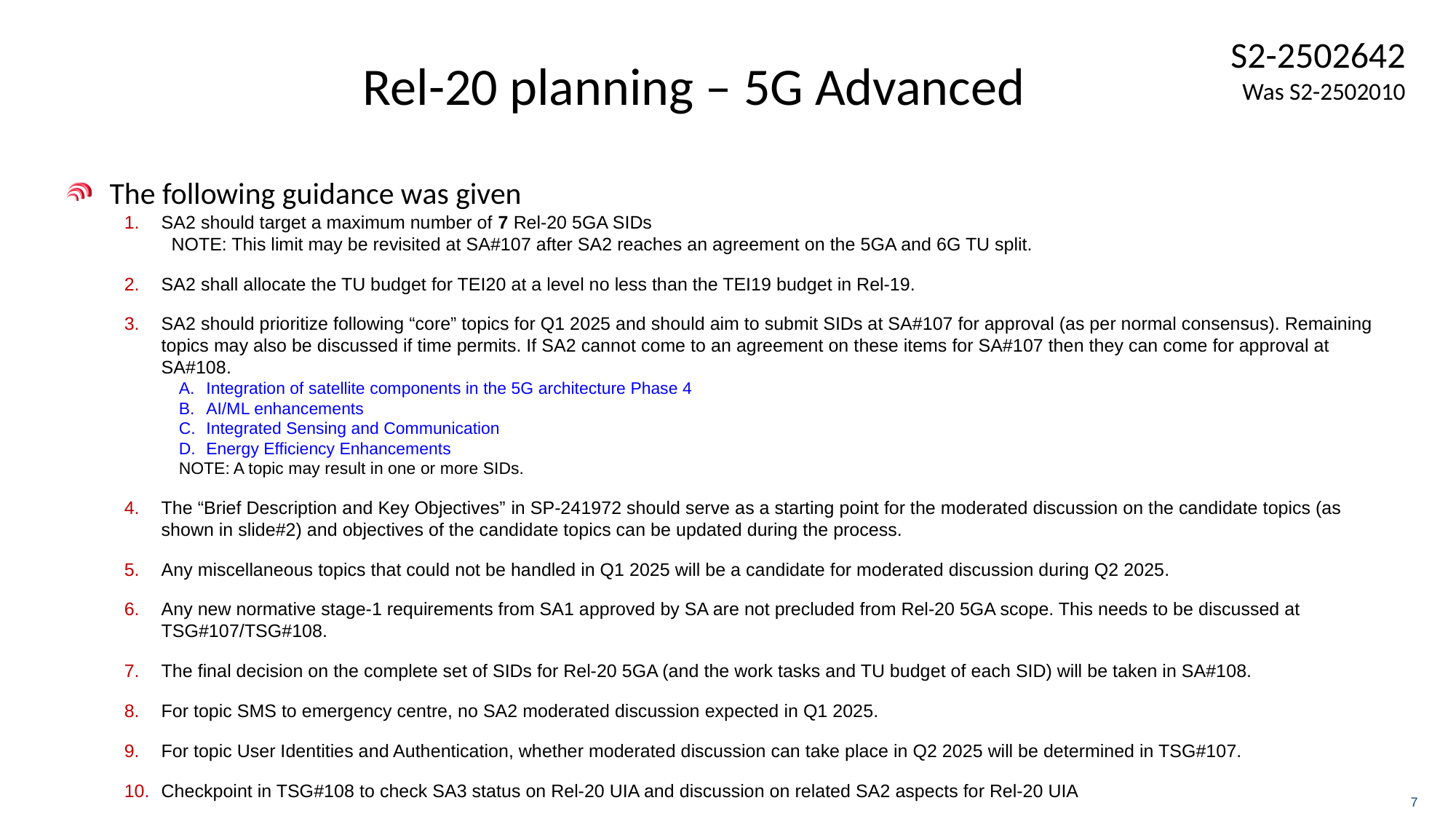

# Rel-20 planning – 5G Advanced
The following guidance was given
SA2 should target a maximum number of 7 Rel-20 5GA SIDs
NOTE: This limit may be revisited at SA#107 after SA2 reaches an agreement on the 5GA and 6G TU split.
SA2 shall allocate the TU budget for TEI20 at a level no less than the TEI19 budget in Rel-19.
SA2 should prioritize following “core” topics for Q1 2025 and should aim to submit SIDs at SA#107 for approval (as per normal consensus). Remaining topics may also be discussed if time permits. If SA2 cannot come to an agreement on these items for SA#107 then they can come for approval at SA#108.
Integration of satellite components in the 5G architecture Phase 4
AI/ML enhancements
Integrated Sensing and Communication
Energy Efficiency Enhancements
NOTE: A topic may result in one or more SIDs.
The “Brief Description and Key Objectives” in SP-241972 should serve as a starting point for the moderated discussion on the candidate topics (as shown in slide#2) and objectives of the candidate topics can be updated during the process.
Any miscellaneous topics that could not be handled in Q1 2025 will be a candidate for moderated discussion during Q2 2025.
Any new normative stage-1 requirements from SA1 approved by SA are not precluded from Rel-20 5GA scope. This needs to be discussed at TSG#107/TSG#108.
The final decision on the complete set of SIDs for Rel-20 5GA (and the work tasks and TU budget of each SID) will be taken in SA#108.
For topic SMS to emergency centre, no SA2 moderated discussion expected in Q1 2025.
For topic User Identities and Authentication, whether moderated discussion can take place in Q2 2025 will be determined in TSG#107.
Checkpoint in TSG#108 to check SA3 status on Rel-20 UIA and discussion on related SA2 aspects for Rel-20 UIA